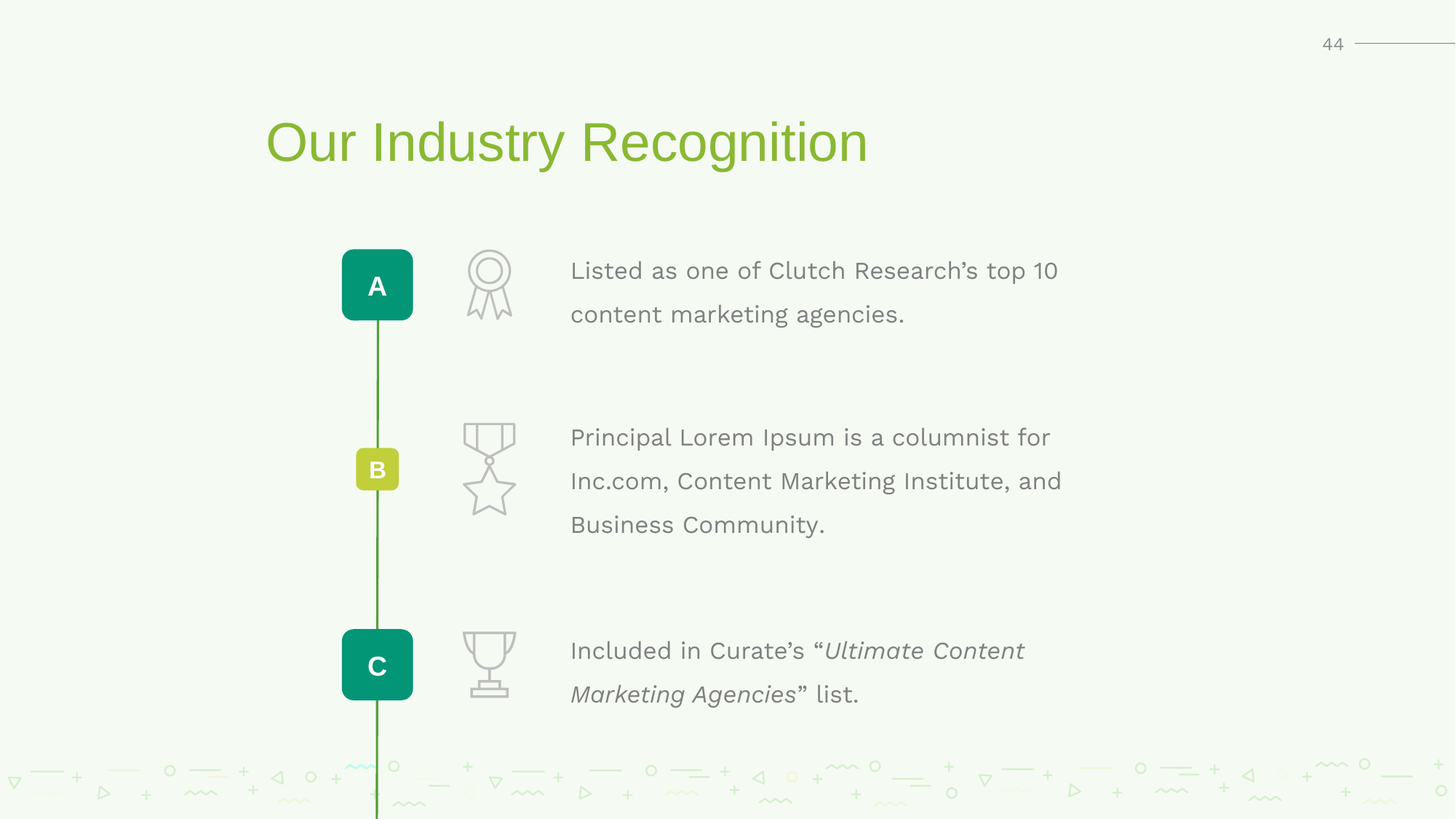

44
# Our Industry Recognition
Listed as one of Clutch Research’s top 10 content marketing agencies.
A

Principal Lorem Ipsum is a columnist for Inc.com, Content Marketing Institute, and Business Community.

B
Included in Curate’s “Ultimate Content Marketing Agencies” list.
C